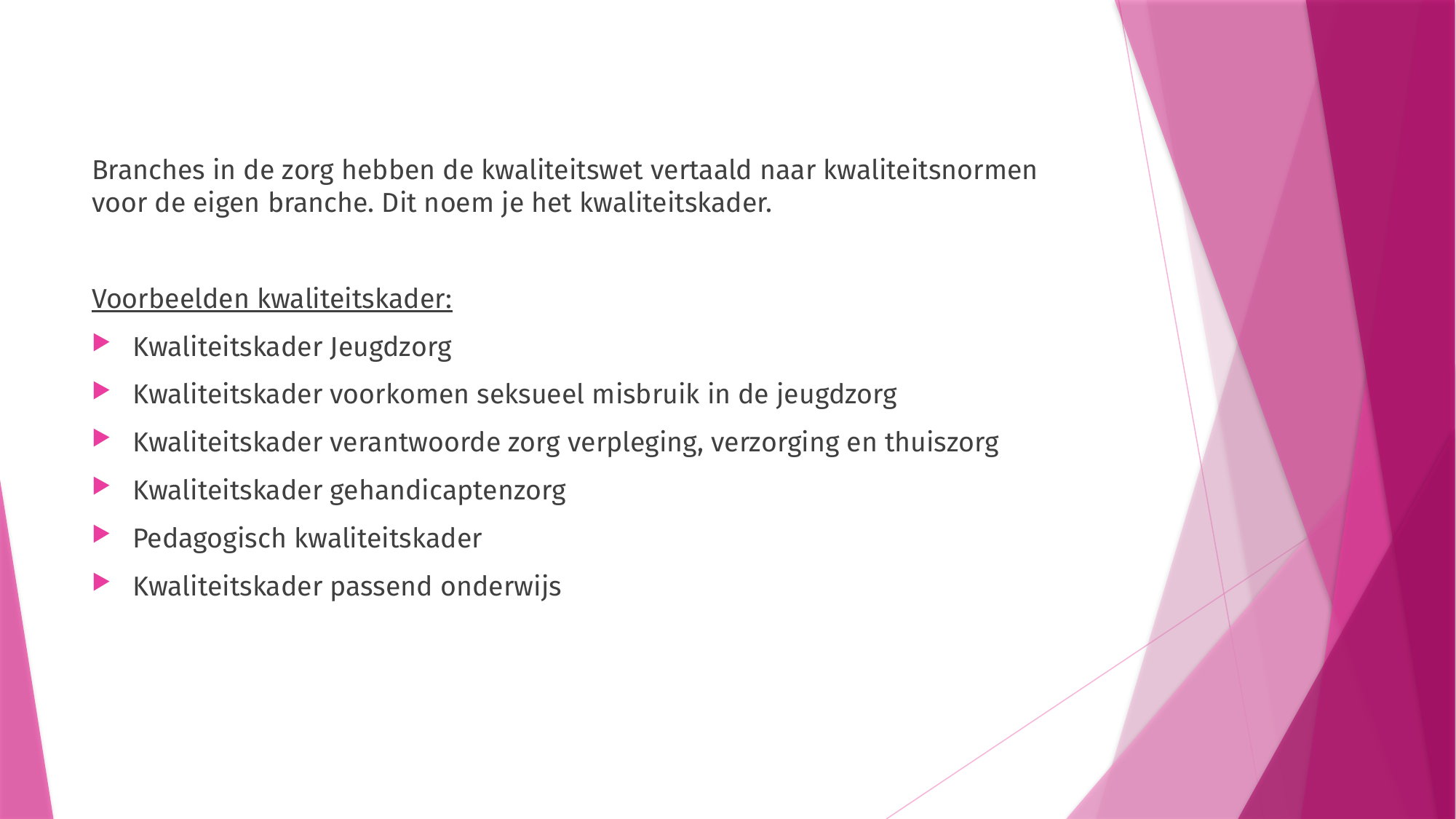

Branches in de zorg hebben de kwaliteitswet vertaald naar kwaliteitsnormen voor de eigen branche. Dit noem je het kwaliteitskader.

Voorbeelden kwaliteitskader:
Kwaliteitskader Jeugdzorg
Kwaliteitskader voorkomen seksueel misbruik in de jeugdzorg
Kwaliteitskader verantwoorde zorg verpleging, verzorging en thuiszorg
Kwaliteitskader gehandicaptenzorg
Pedagogisch kwaliteitskader
Kwaliteitskader passend onderwijs